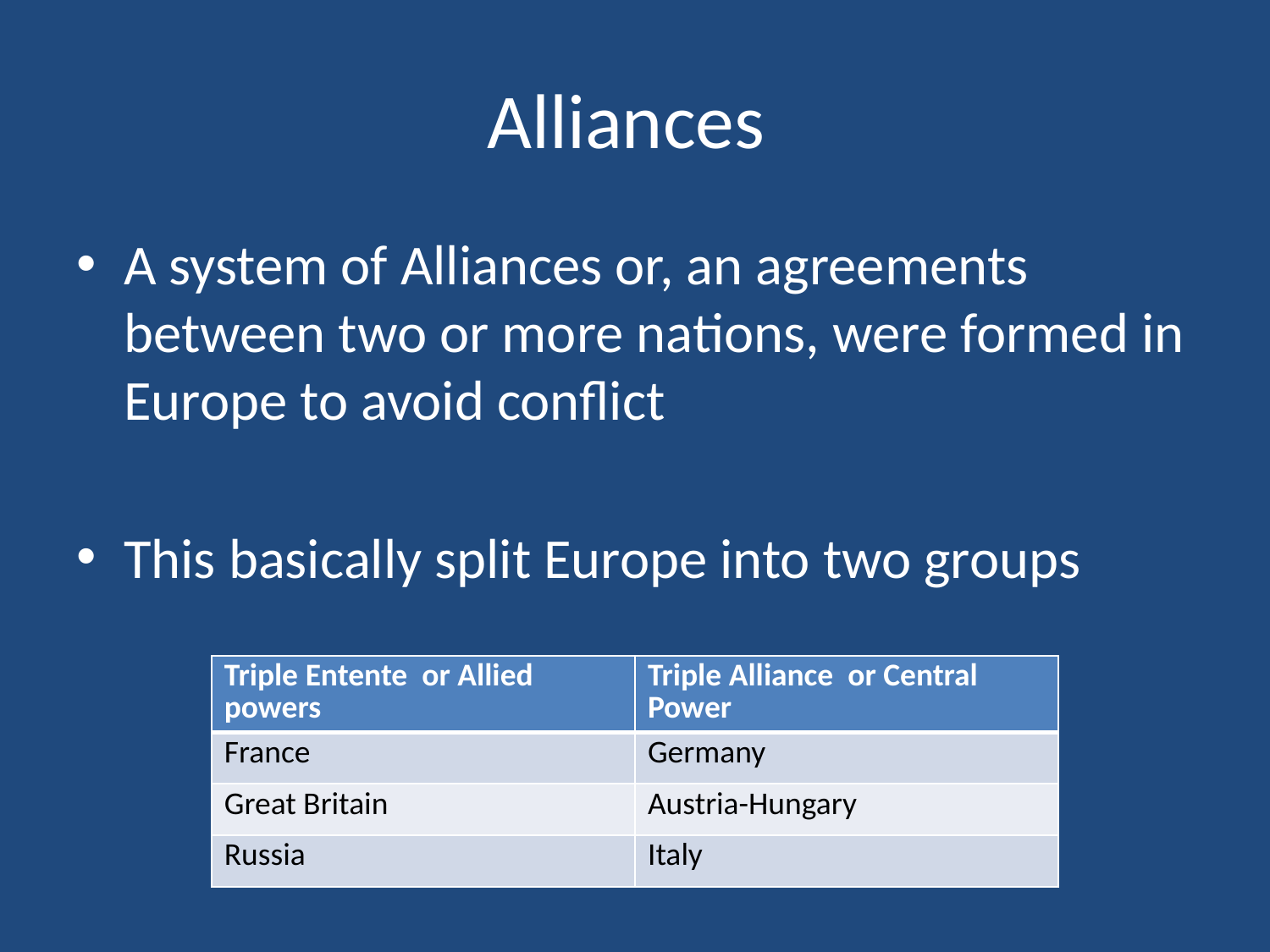

# Alliances
A system of Alliances or, an agreements between two or more nations, were formed in Europe to avoid conflict

This basically split Europe into two groups
| Triple Entente or Allied powers | Triple Alliance or Central Power |
| --- | --- |
| France | Germany |
| Great Britain | Austria-Hungary |
| Russia | Italy |